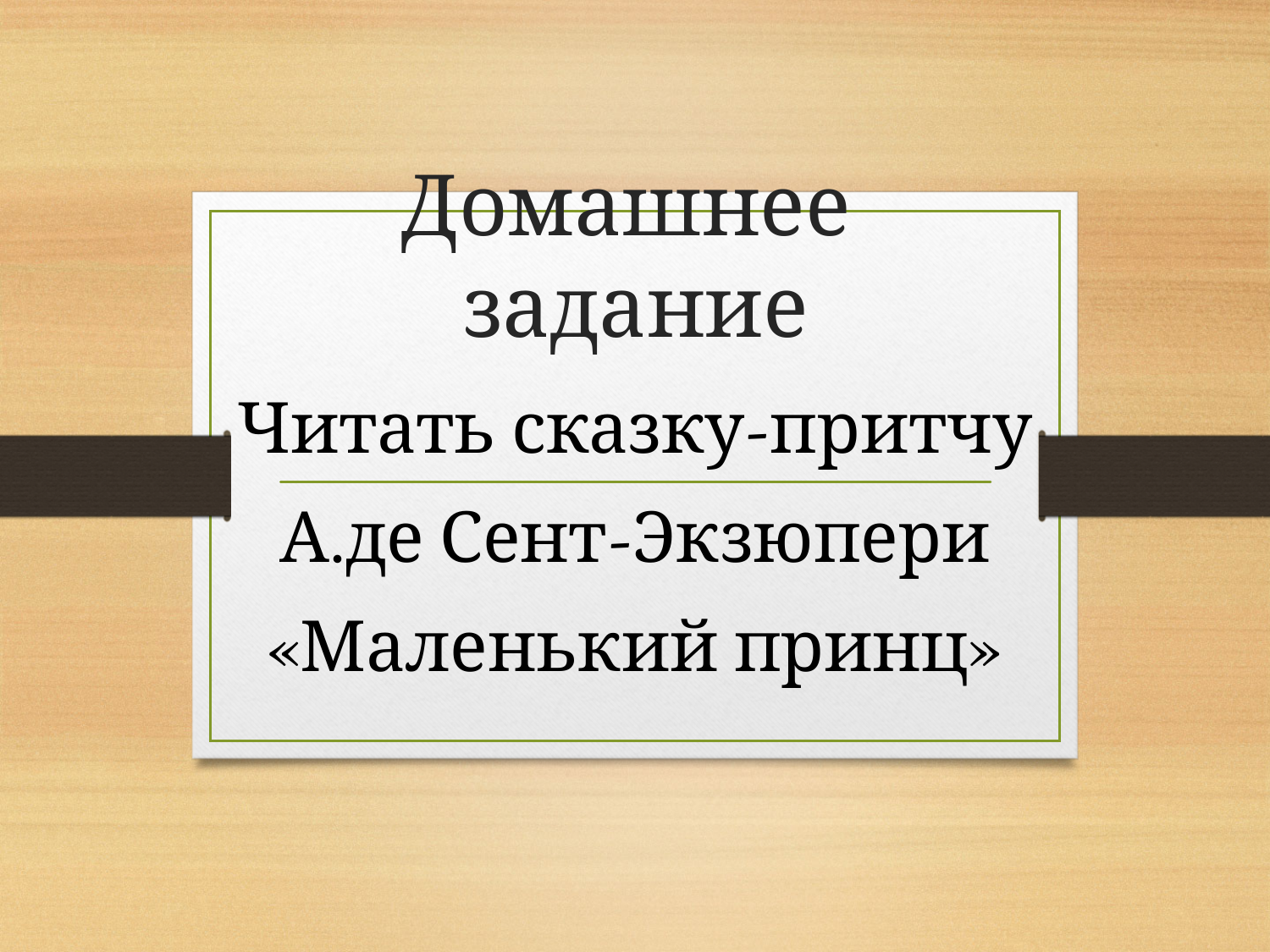

# Домашнее  задание
Читать сказку-притчу
А.де Сент-Экзюпери
«Маленький принц»